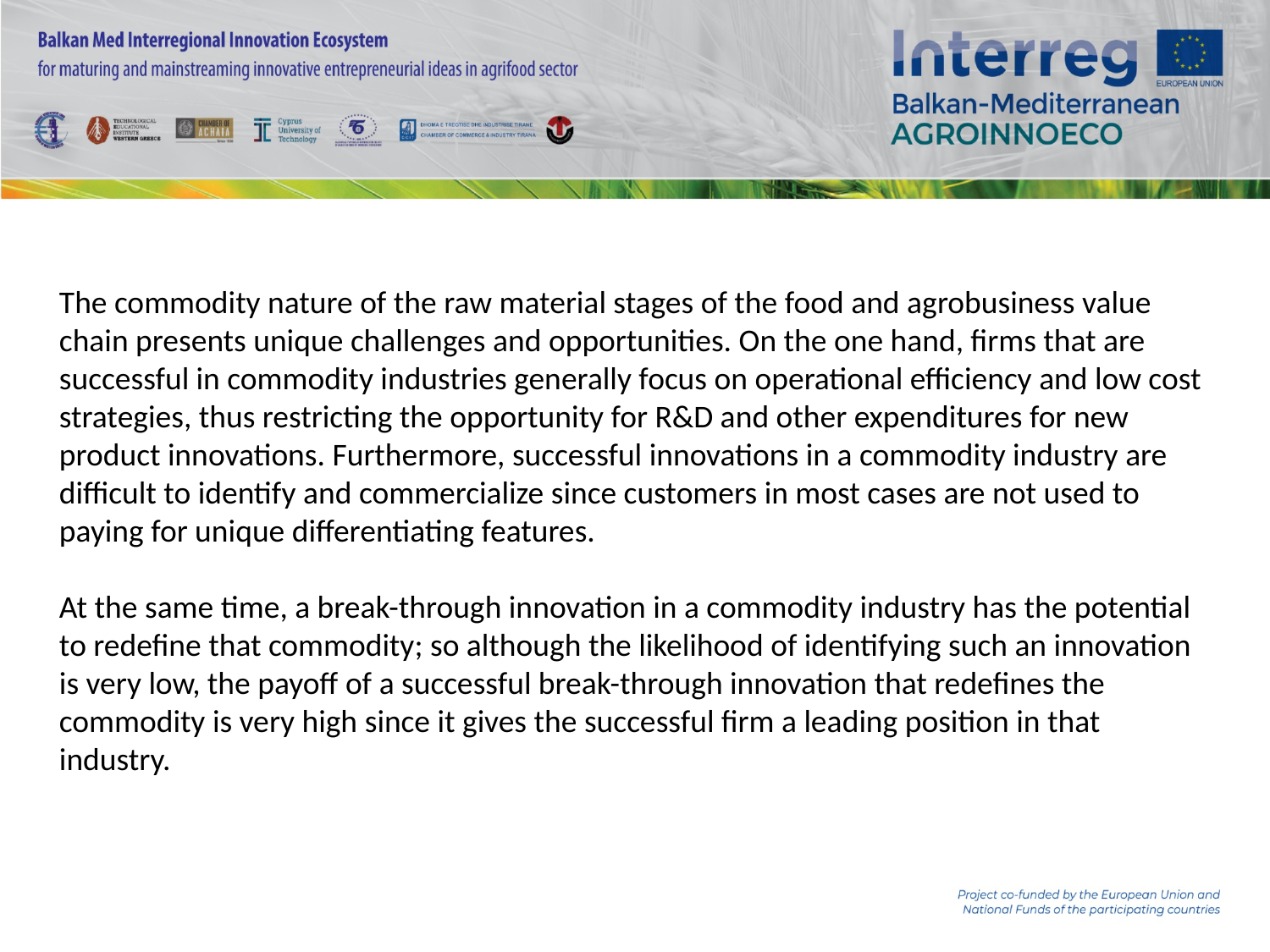

The commodity nature of the raw material stages of the food and agrobusiness value chain presents unique challenges and opportunities. On the one hand, firms that are successful in commodity industries generally focus on operational efficiency and low cost strategies, thus restricting the opportunity for R&D and other expenditures for new product innovations. Furthermore, successful innovations in a commodity industry are difficult to identify and commercialize since customers in most cases are not used to paying for unique differentiating features.

At the same time, a break-through innovation in a commodity industry has the potential to redefine that commodity; so although the likelihood of identifying such an innovation is very low, the payoff of a successful break-through innovation that redefines the commodity is very high since it gives the successful firm a leading position in that industry.